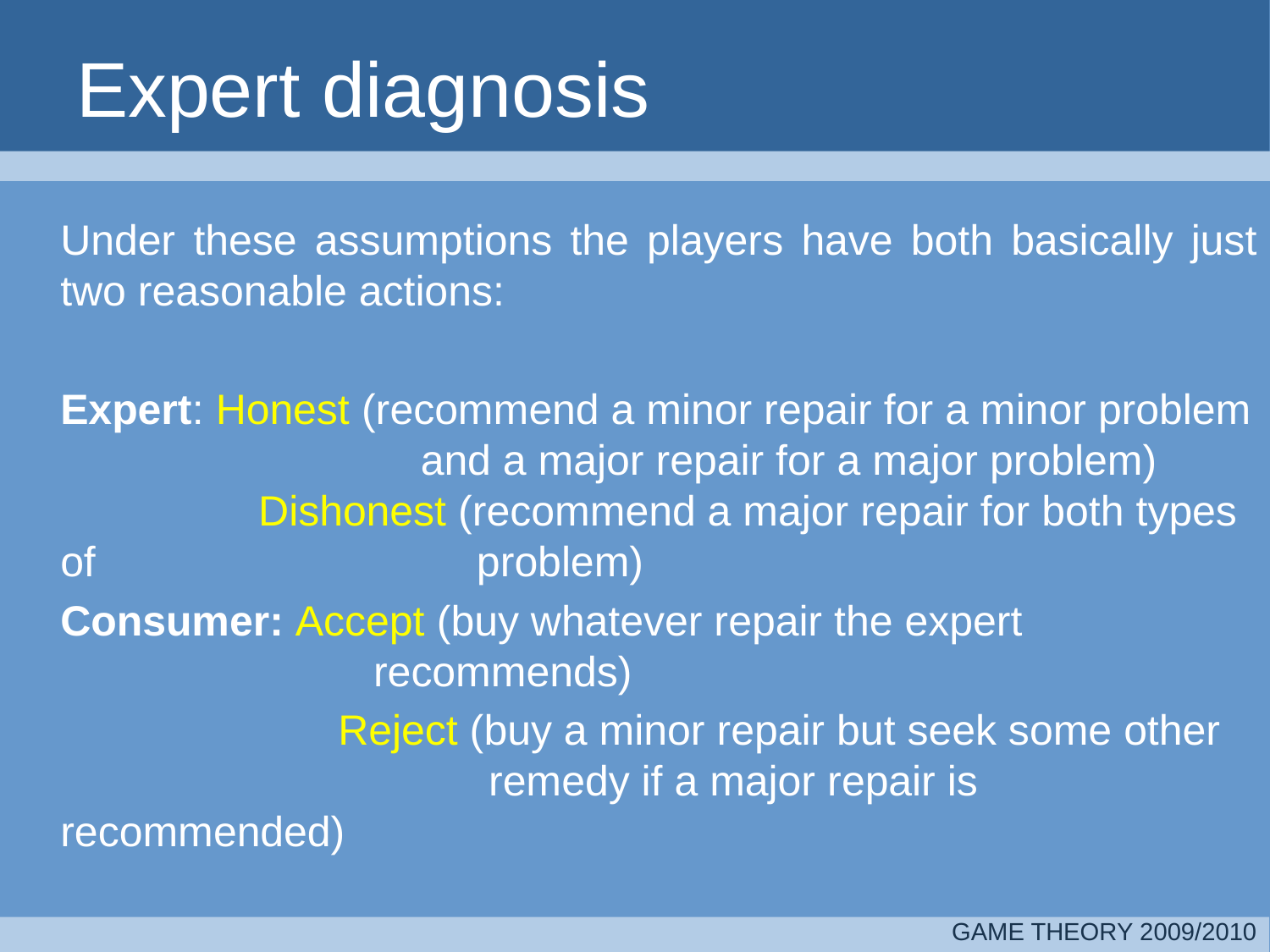

# Expert diagnosis
	Under these assumptions the players have both basically just two reasonable actions:

	Expert: Honest (recommend a minor repair for a minor problem 		         and a major repair for a major problem) 		      Dishonest (recommend a major repair for both types of 			   problem)
	Consumer: Accept (buy whatever repair the expert 				     recommends)
			  Reject (buy a minor repair but seek some other 			    remedy if a major repair is recommended)

GAME THEORY 2009/2010